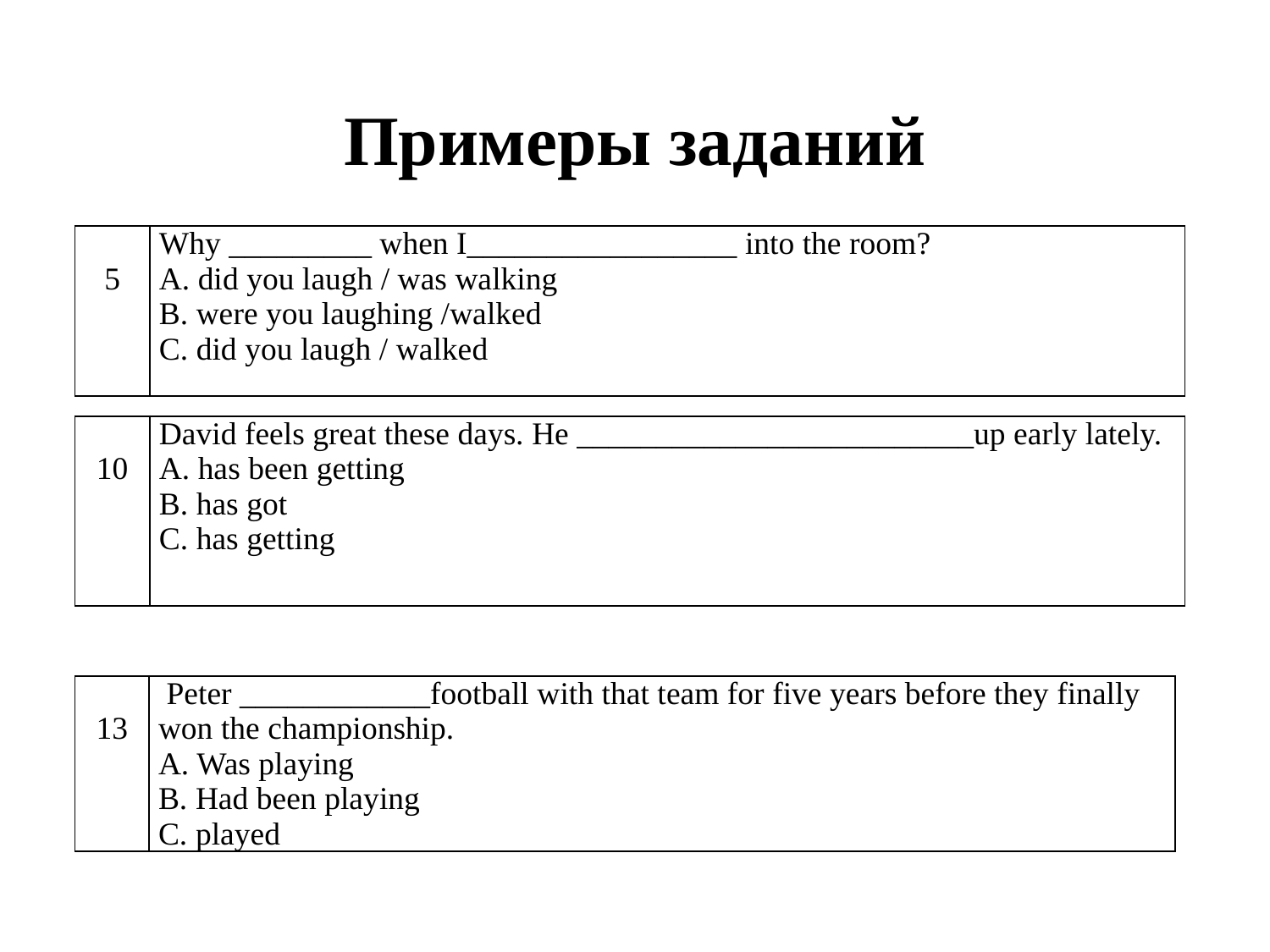

# Примеры заданий
| 5 | Why \_\_\_\_\_\_\_\_\_ when I\_\_\_\_\_\_\_\_\_\_\_\_\_\_\_\_\_ into the room? A. did you laugh / was walking B. were you laughing /walked C. did you laugh / walked |
| --- | --- |
| 10 | David feels great these days. He \_\_\_\_\_\_\_\_\_\_\_\_\_\_\_\_\_\_\_\_\_\_\_\_\_up early lately. A. has been getting B. has got C. has getting |
| --- | --- |
| 13 | Peter \_\_\_\_\_\_\_\_\_\_\_\_football with that team for five years before they finally won the championship. A. Was playing B. Had been playing C. played |
| --- | --- |